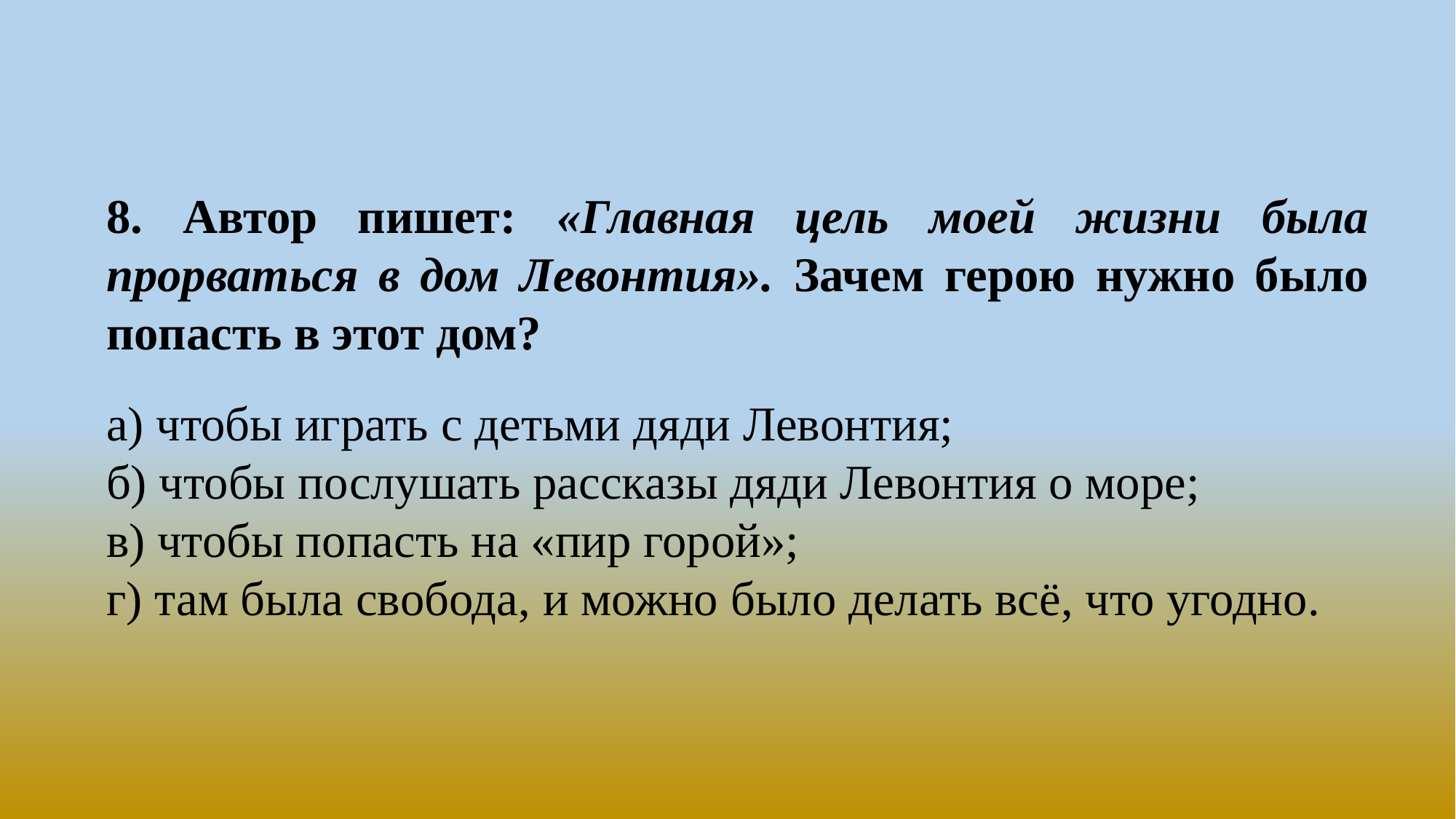

8. Автор пишет: «Главная цель моей жизни была прорваться в дом Левонтия». Зачем герою нужно было попасть в этот дом?

а) чтобы играть с детьми дяди Левонтия;
б) чтобы послушать рассказы дяди Левонтия о море;
в) чтобы попасть на «пир горой»;
г) там была свобода, и можно было делать всё, что угодно.